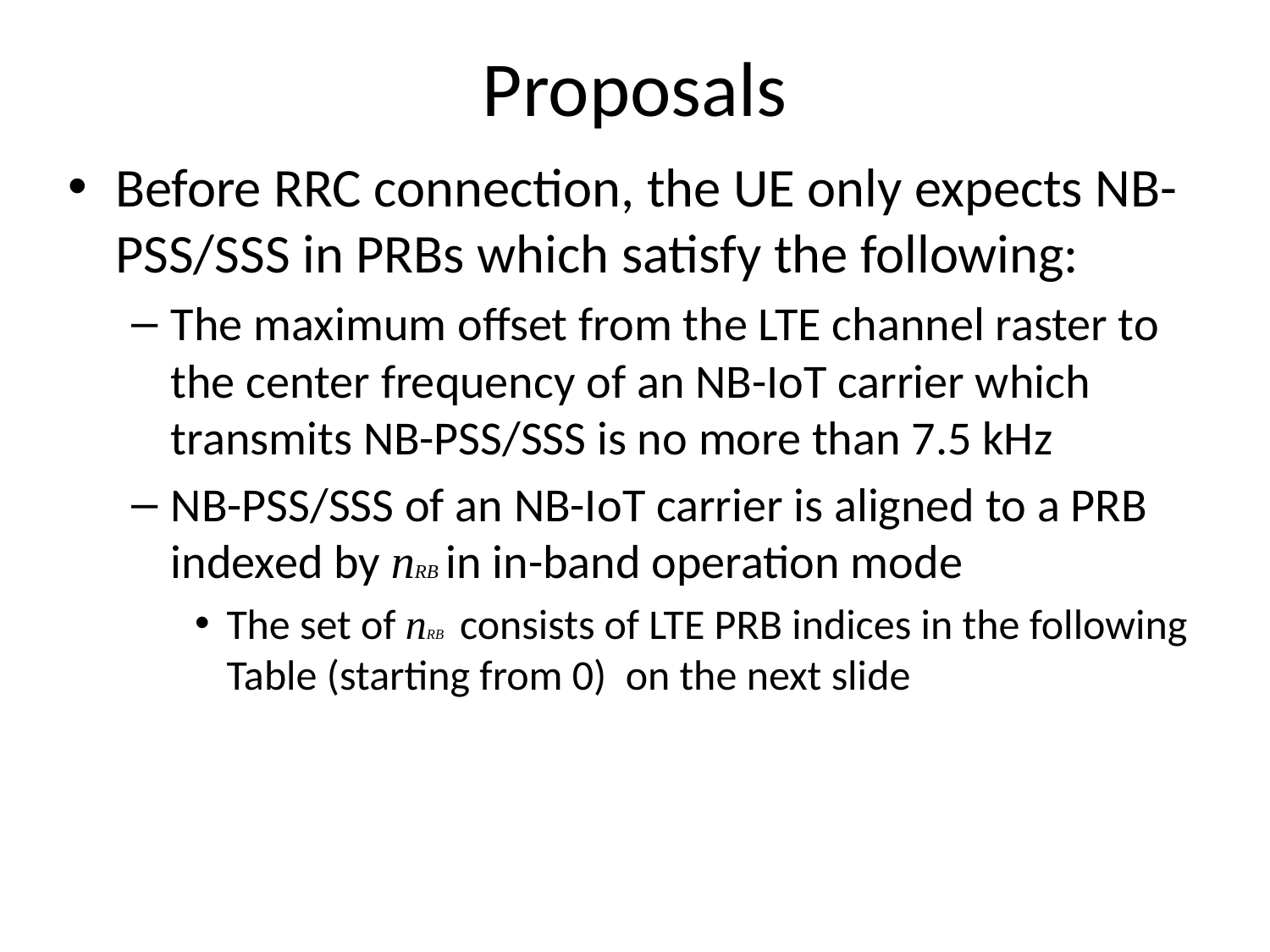

# Proposals
Before RRC connection, the UE only expects NB-PSS/SSS in PRBs which satisfy the following:
The maximum offset from the LTE channel raster to the center frequency of an NB-IoT carrier which transmits NB-PSS/SSS is no more than 7.5 kHz
NB-PSS/SSS of an NB-IoT carrier is aligned to a PRB indexed by nRB in in-band operation mode
The set of nRB  consists of LTE PRB indices in the following Table (starting from 0)  on the next slide